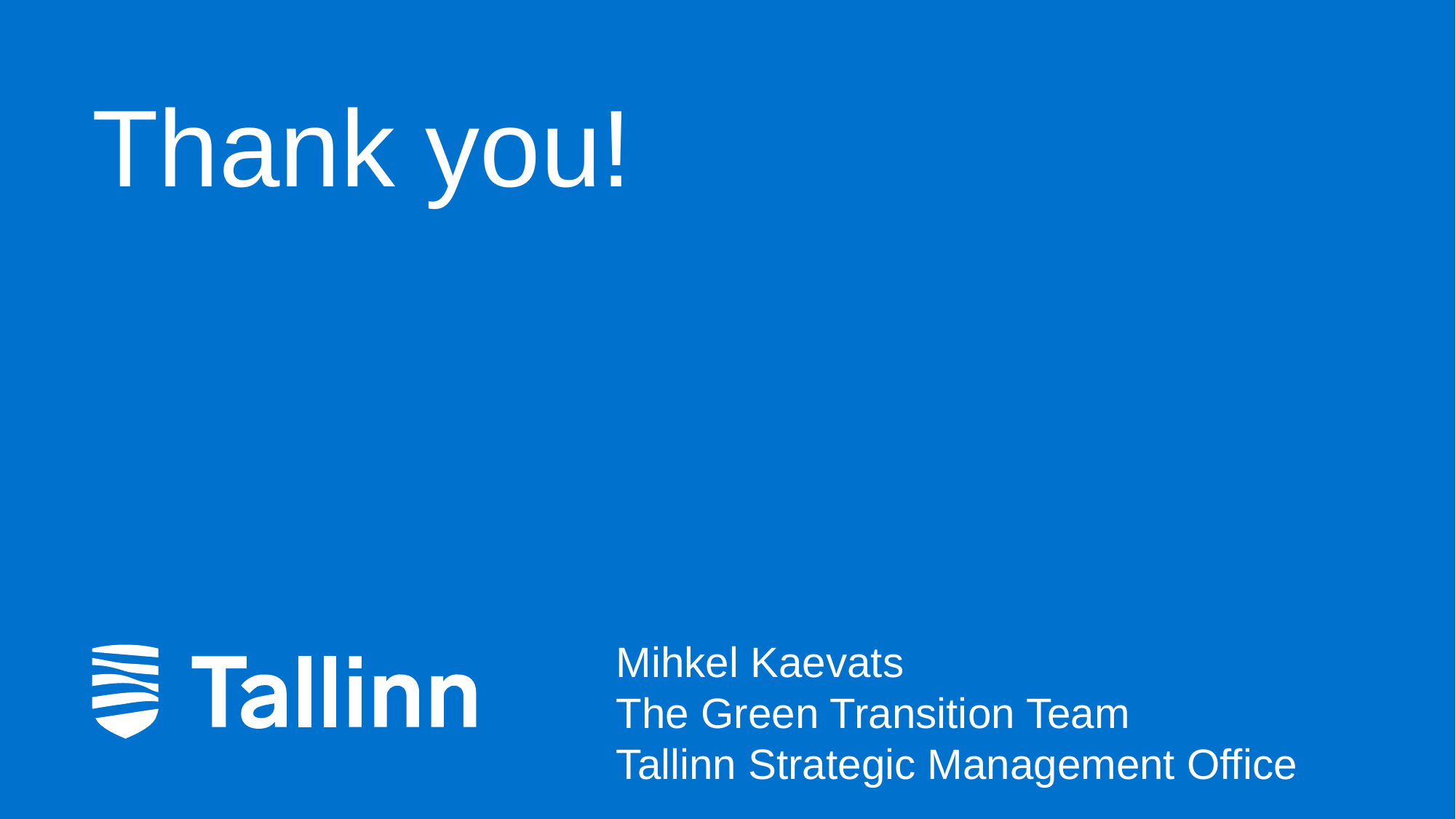

# Thank you!
Mihkel Kaevats
The Green Transition Team
Tallinn Strategic Management Office
22